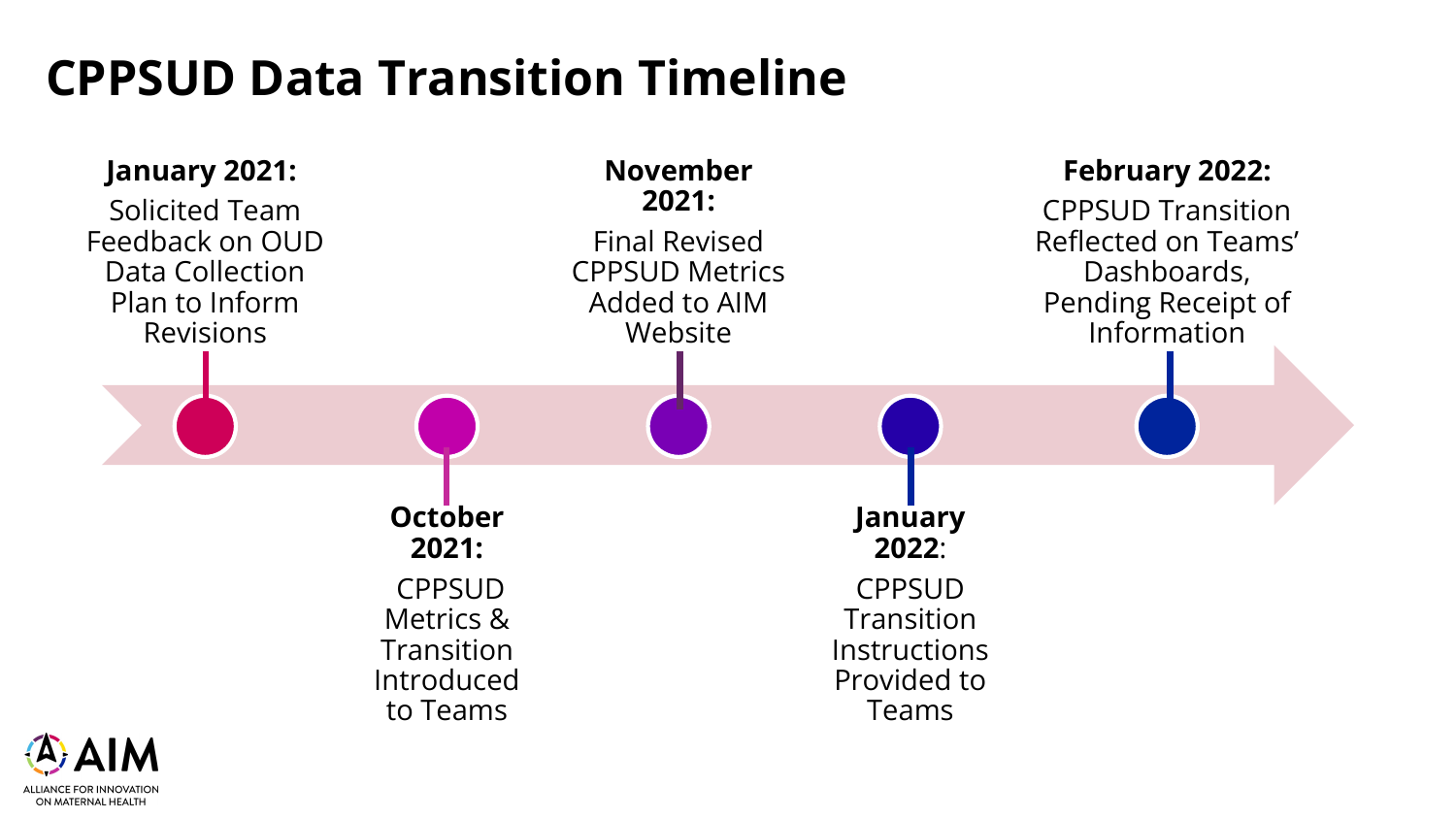

# CPPSUD Data Transition Timeline
January 2021:
Solicited Team Feedback on OUD Data Collection Plan to Inform Revisions
October 2021:
 CPPSUD Metrics & Transition Introduced to Teams
November 2021:
Final Revised CPPSUD Metrics Added to AIM Website
January 2022:
CPPSUD Transition Instructions Provided to Teams
February 2022:
CPPSUD Transition Reflected on Teams’ Dashboards, Pending Receipt of Information